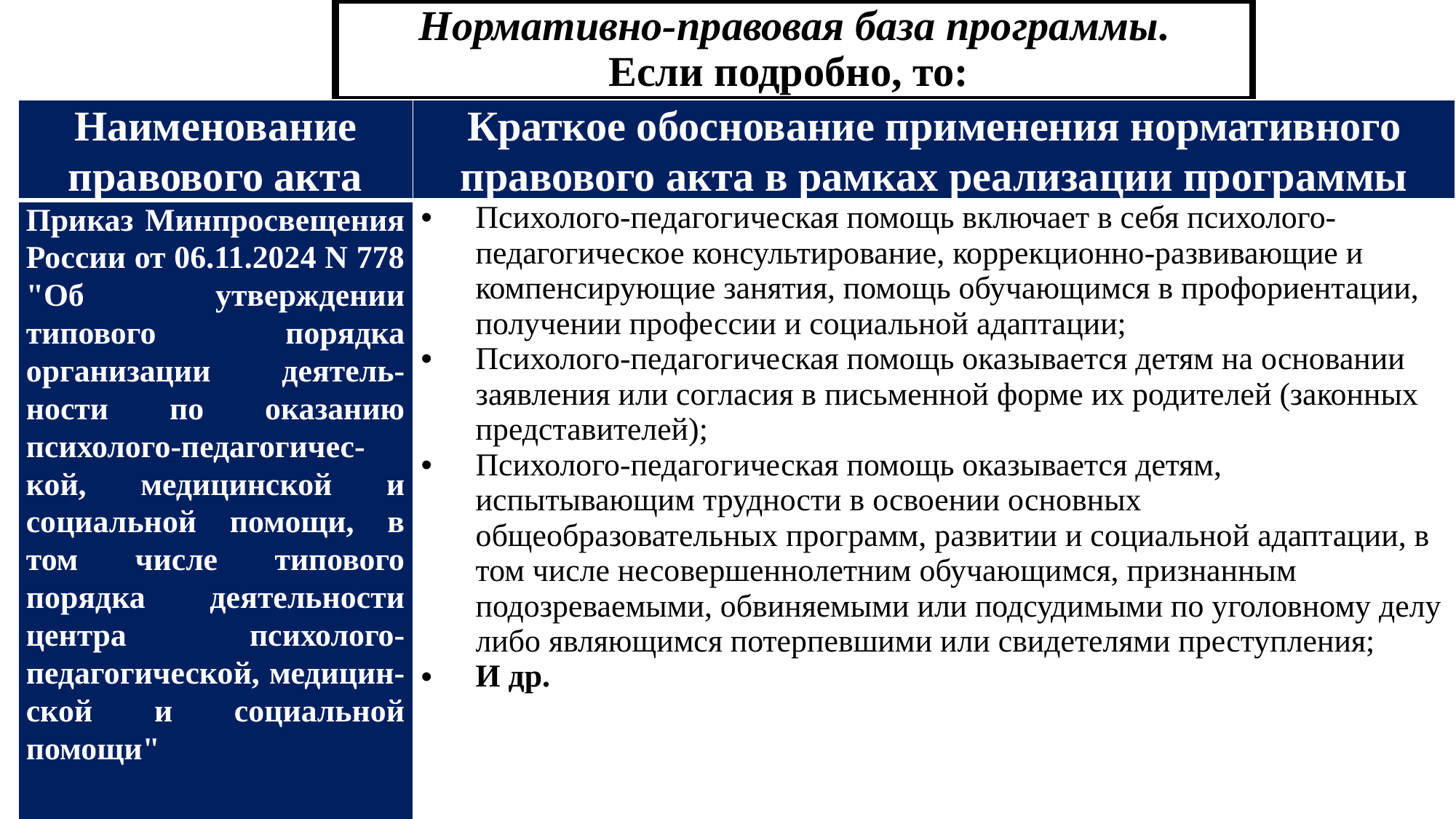

# Нормативно-правовая база программы. Если подробно, то:
| Наименование правового акта | Краткое обоснование применения нормативного правового акта в рамках реализации программы |
| --- | --- |
| Приказ Минпросвещения России от 06.11.2024 N 778 "Об утверждении типового порядка организации деятель-ности по оказанию психолого-педагогичес-кой, медицинской и социальной помощи, в том числе типового порядка деятельности центра психолого-педагогической, медицин-ской и социальной помощи" | Психолого-педагогическая помощь включает в себя психолого-педагогическое консультирование, коррекционно-развивающие и компенсирующие занятия, помощь обучающимся в профориентации, получении профессии и социальной адаптации; Психолого-педагогическая помощь оказывается детям на основании заявления или согласия в письменной форме их родителей (законных представителей); Психолого-педагогическая помощь оказывается детям, испытывающим трудности в освоении основных общеобразовательных программ, развитии и социальной адаптации, в том числе несовершеннолетним обучающимся, признанным подозреваемыми, обвиняемыми или подсудимыми по уголовному делу либо являющимся потерпевшими или свидетелями преступления; И др. |